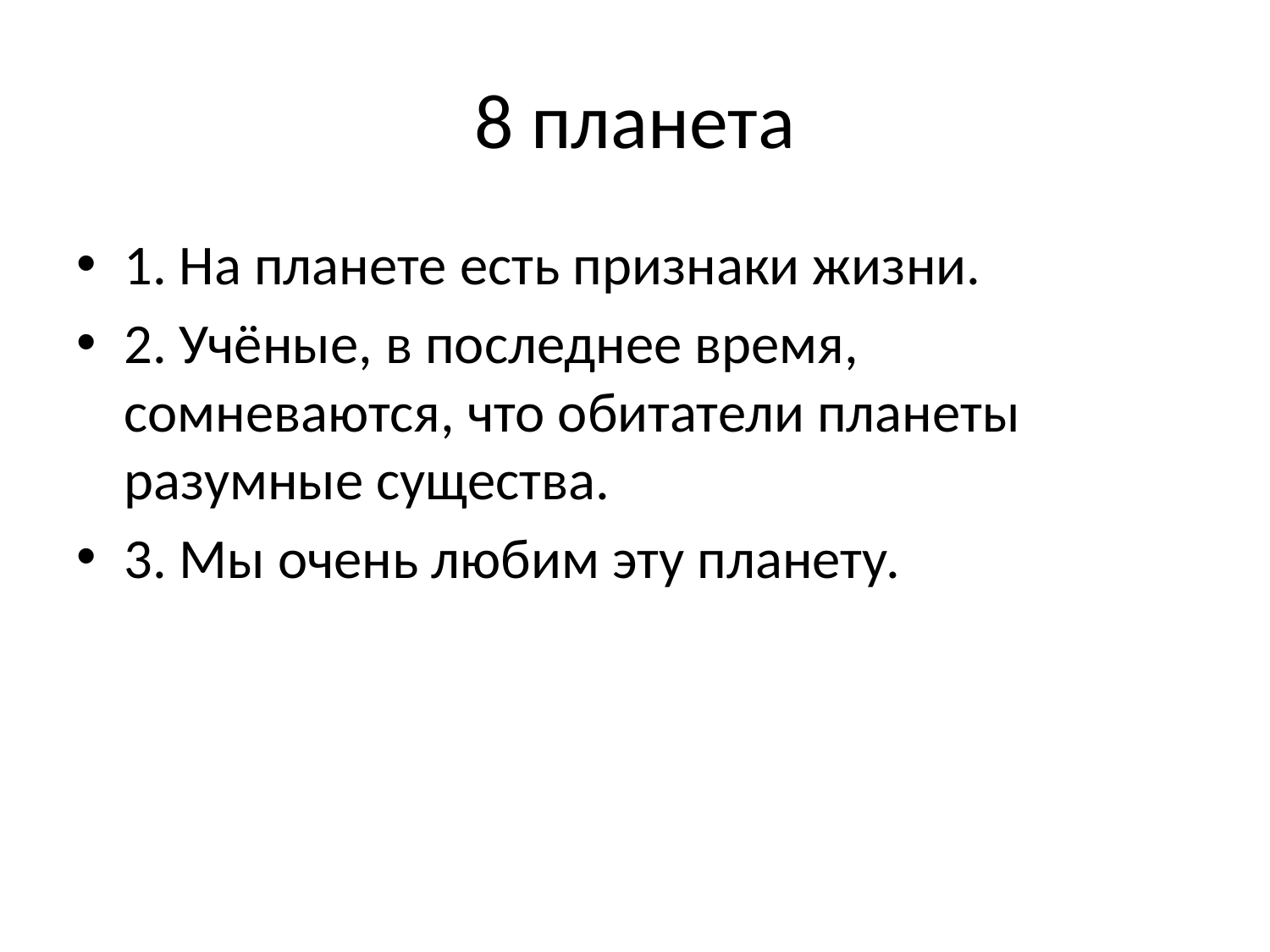

# 8 планета
1. На планете есть признаки жизни.
2. Учёные, в последнее время, сомневаются, что обитатели планеты разумные существа.
3. Мы очень любим эту планету.